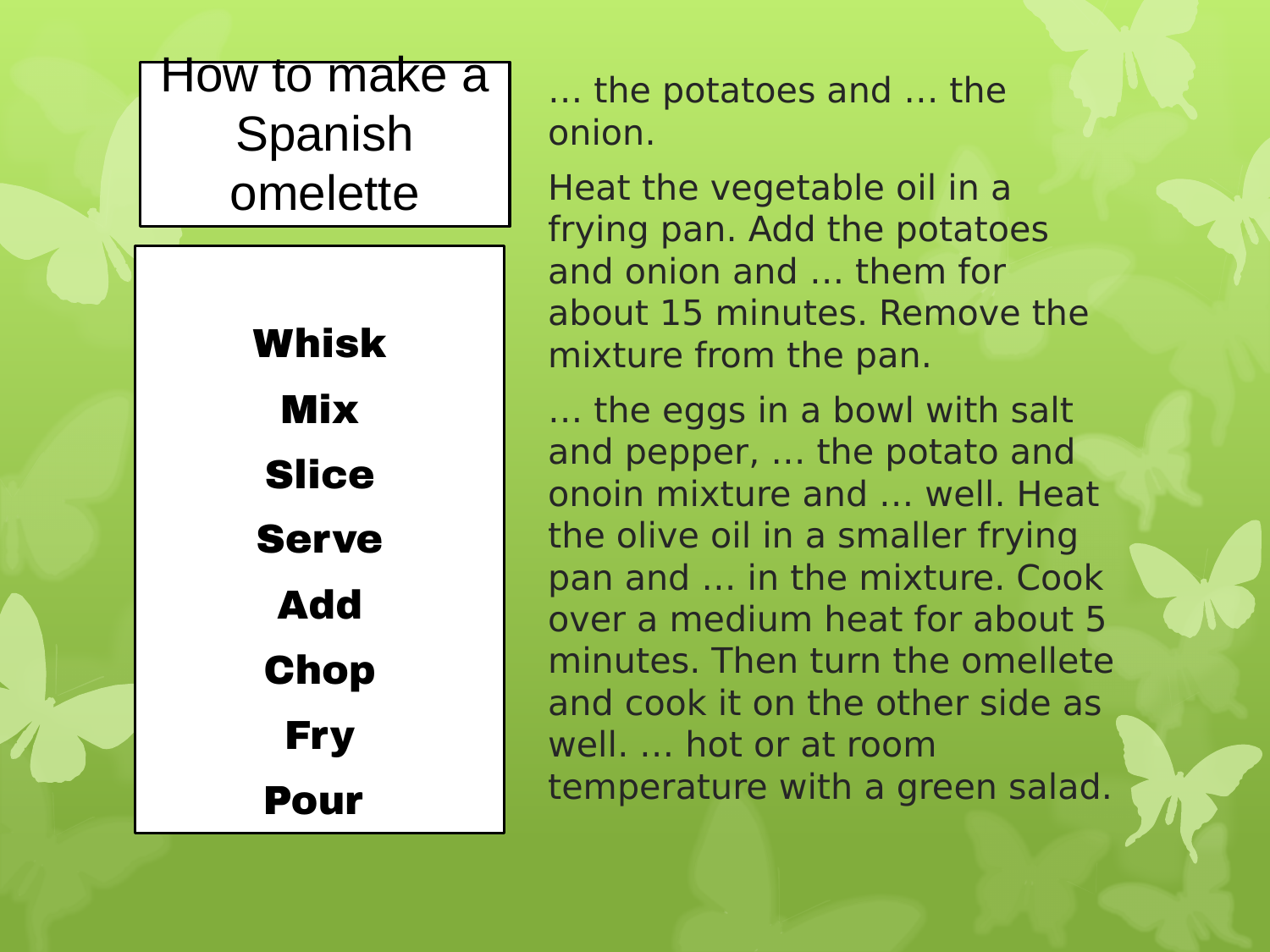

# How to make a Spanish omelette
… the potatoes and … the onion.
Heat the vegetable oil in a frying pan. Add the potatoes and onion and … them for about 15 minutes. Remove the mixture from the pan.
… the eggs in a bowl with salt and pepper, … the potato and onoin mixture and … well. Heat the olive oil in a smaller frying pan and … in the mixture. Cook over a medium heat for about 5 minutes. Then turn the omellete and cook it on the other side as well. … hot or at room temperature with a green salad.

Whisk
Mix
Slice
Serve
Add
Chop
Fry
Pour